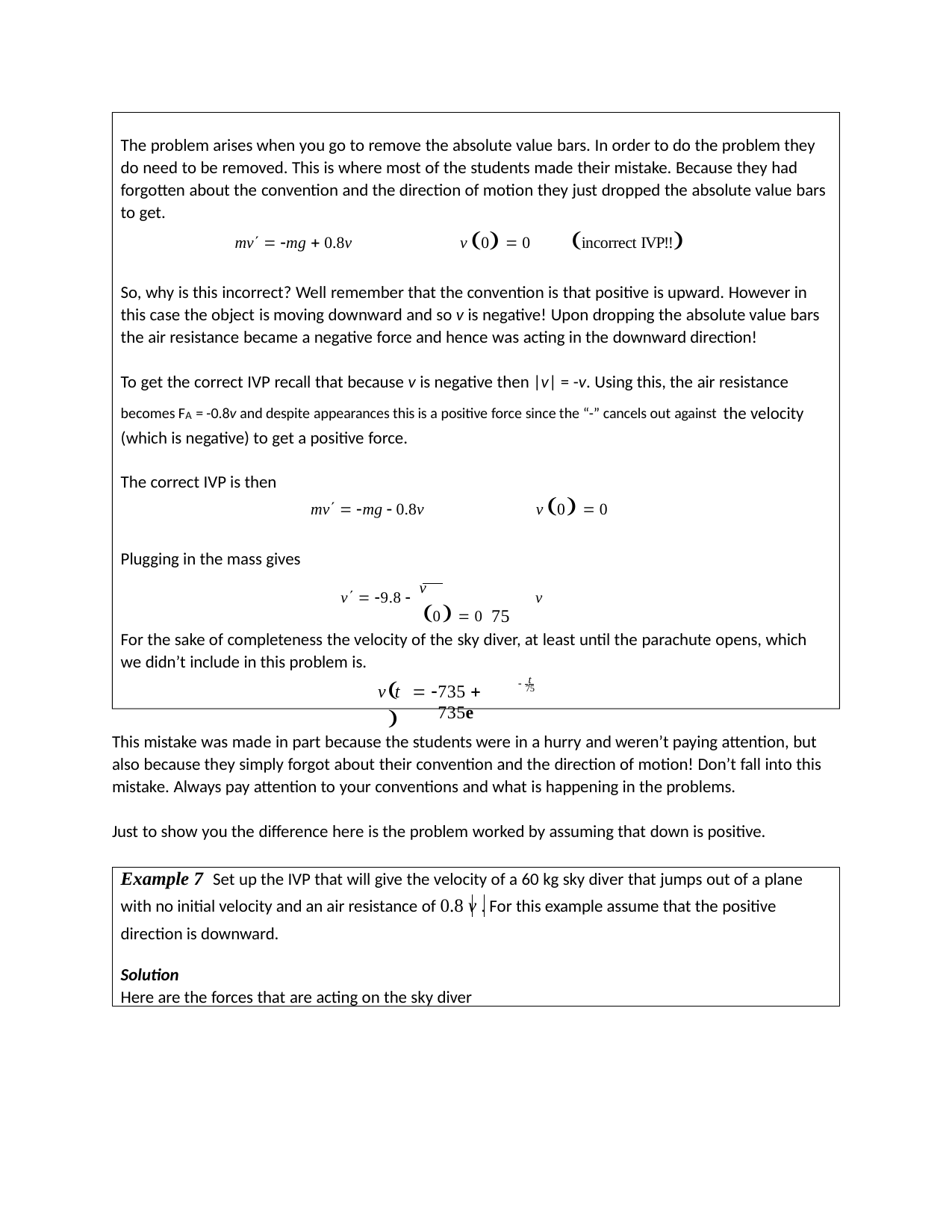

The problem arises when you go to remove the absolute value bars. In order to do the problem they  do need to be removed. This is where most of the students made their mistake. Because they had  forgotten about the convention and the direction of motion they just dropped the absolute value bars  to get.
mv′ = −mg + 0.8v	v (0) = 0	(incorrect IVP!!)
So, why is this incorrect? Well remember that the convention is that positive is upward. However in  this case the object is moving downward and so v is negative! Upon dropping the absolute value bars  the air resistance became a negative force and hence was acting in the downward direction!

To get the correct IVP recall that because v is negative then |v| = -v. Using this, the air resistance  becomes FA = -0.8v and despite appearances this is a positive force since the “-” cancels out against  the velocity (which is negative) to get a positive force.

The correct IVP is then
mv′ = −mg − 0.8v	v (0) = 0
Plugging in the mass gives

v′ = −9.8 −  v	v (0) = 0  75

For the sake of completeness the velocity of the sky diver, at least until the parachute opens, which  we didn’t include in this problem is.
 t
( )
−
v t  = −
735 + 735e
75
This mistake was made in part because the students were in a hurry and weren’t paying attention, but  also because they simply forgot about their convention and the direction of motion! Don’t fall into this  mistake. Always pay attention to your conventions and what is happening in the problems.

Just to show you the difference here is the problem worked by assuming that down is positive.
Example 7 Set up the IVP that will give the velocity of a 60 kg sky diver that jumps out of a plane
with no initial velocity and an air resistance of 0.8 v . For this example assume that the positive  direction is downward.

Solution
Here are the forces that are acting on the sky diver